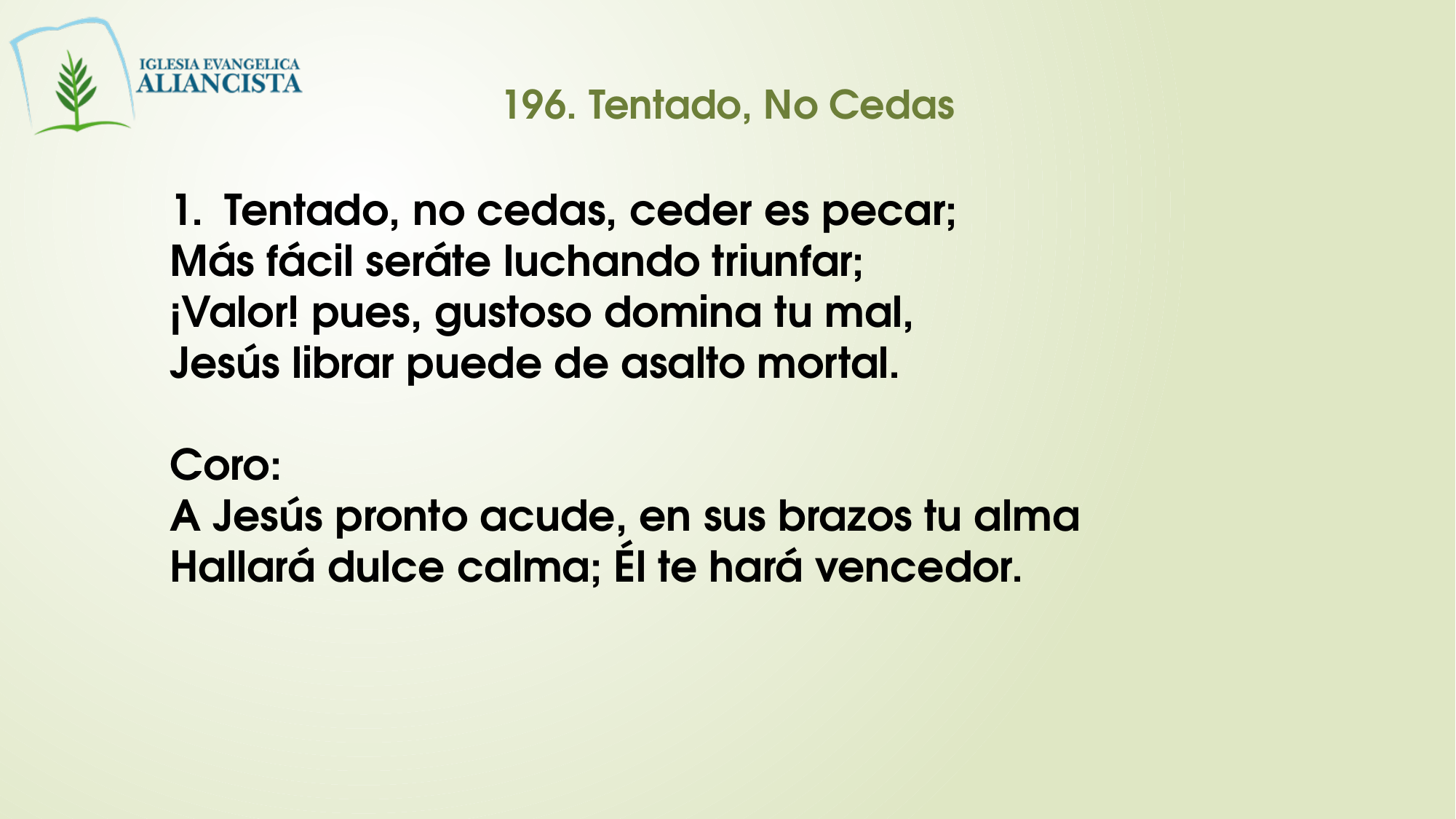

196. Tentado, No Cedas
Tentado, no cedas, ceder es pecar;
Más fácil seráte luchando triunfar;
¡Valor! pues, gustoso domina tu mal,
Jesús librar puede de asalto mortal.

Coro:
A Jesús pronto acude, en sus brazos tu alma
Hallará dulce calma; Él te hará vencedor.